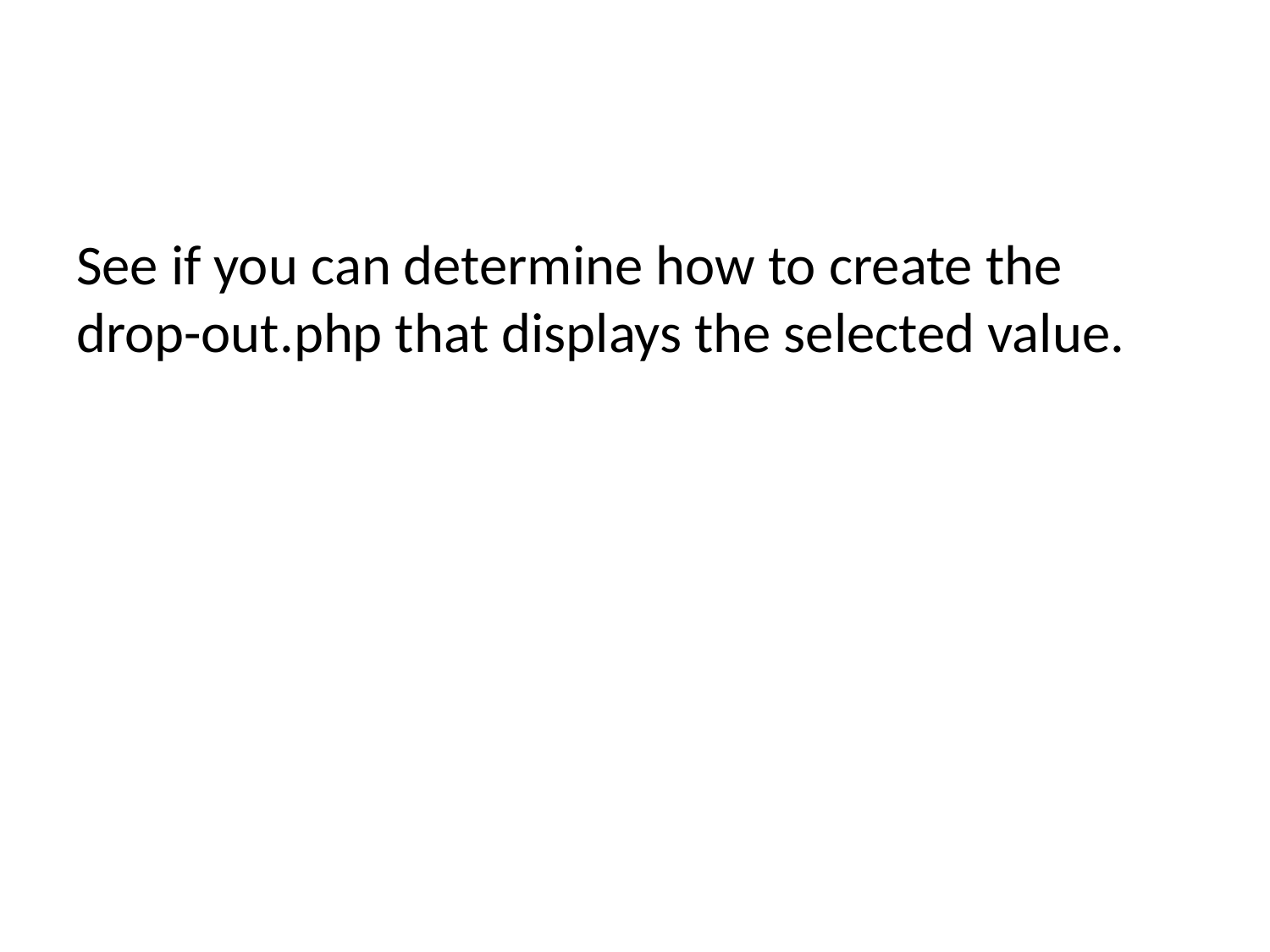

#
See if you can determine how to create the drop-out.php that displays the selected value.